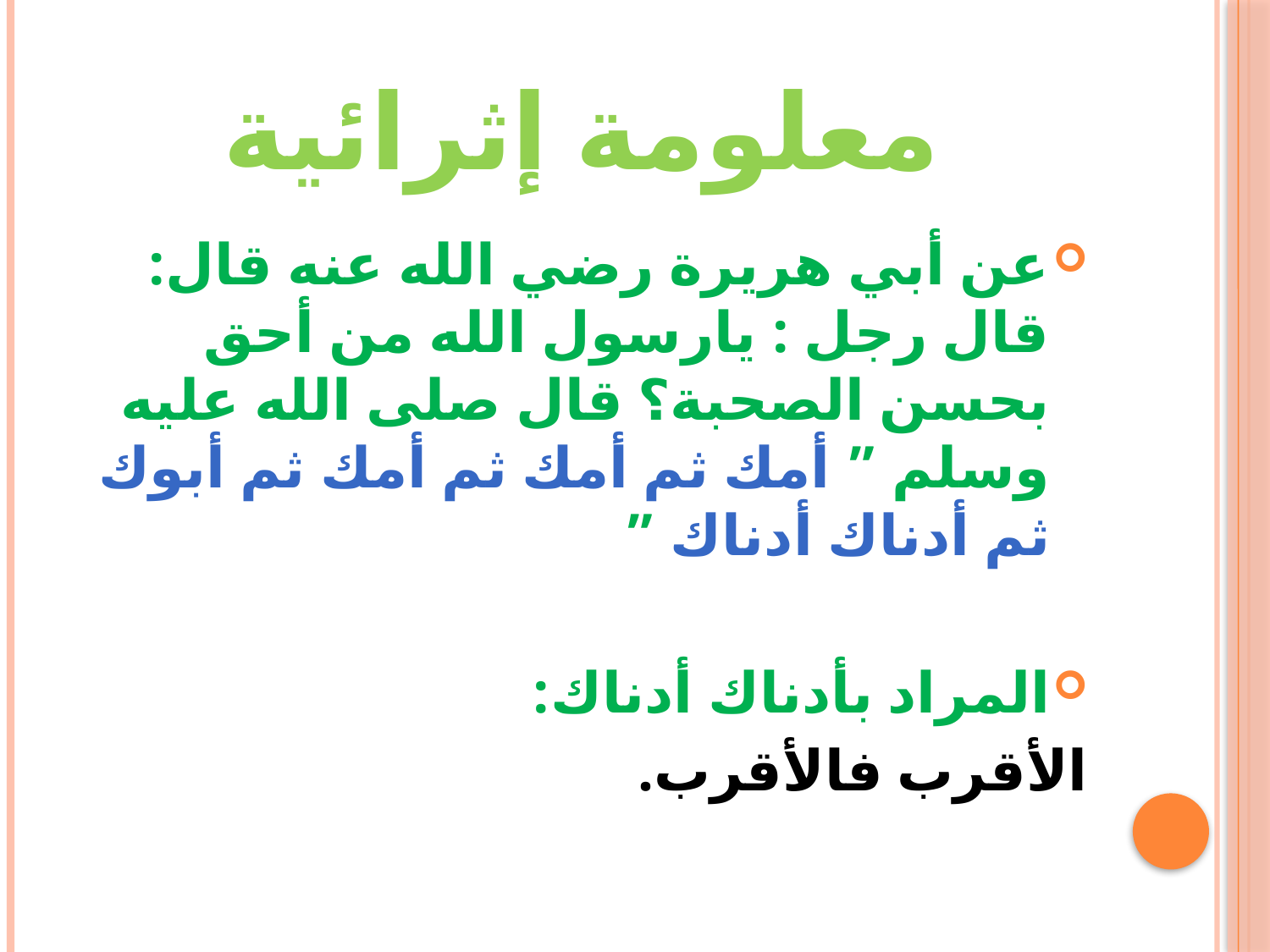

# معلومة إثرائية
عن أبي هريرة رضي الله عنه قال: قال رجل : يارسول الله من أحق بحسن الصحبة؟ قال صلى الله عليه وسلم ” أمك ثم أمك ثم أمك ثم أبوك ثم أدناك أدناك ”

المراد بأدناك أدناك:
الأقرب فالأقرب.